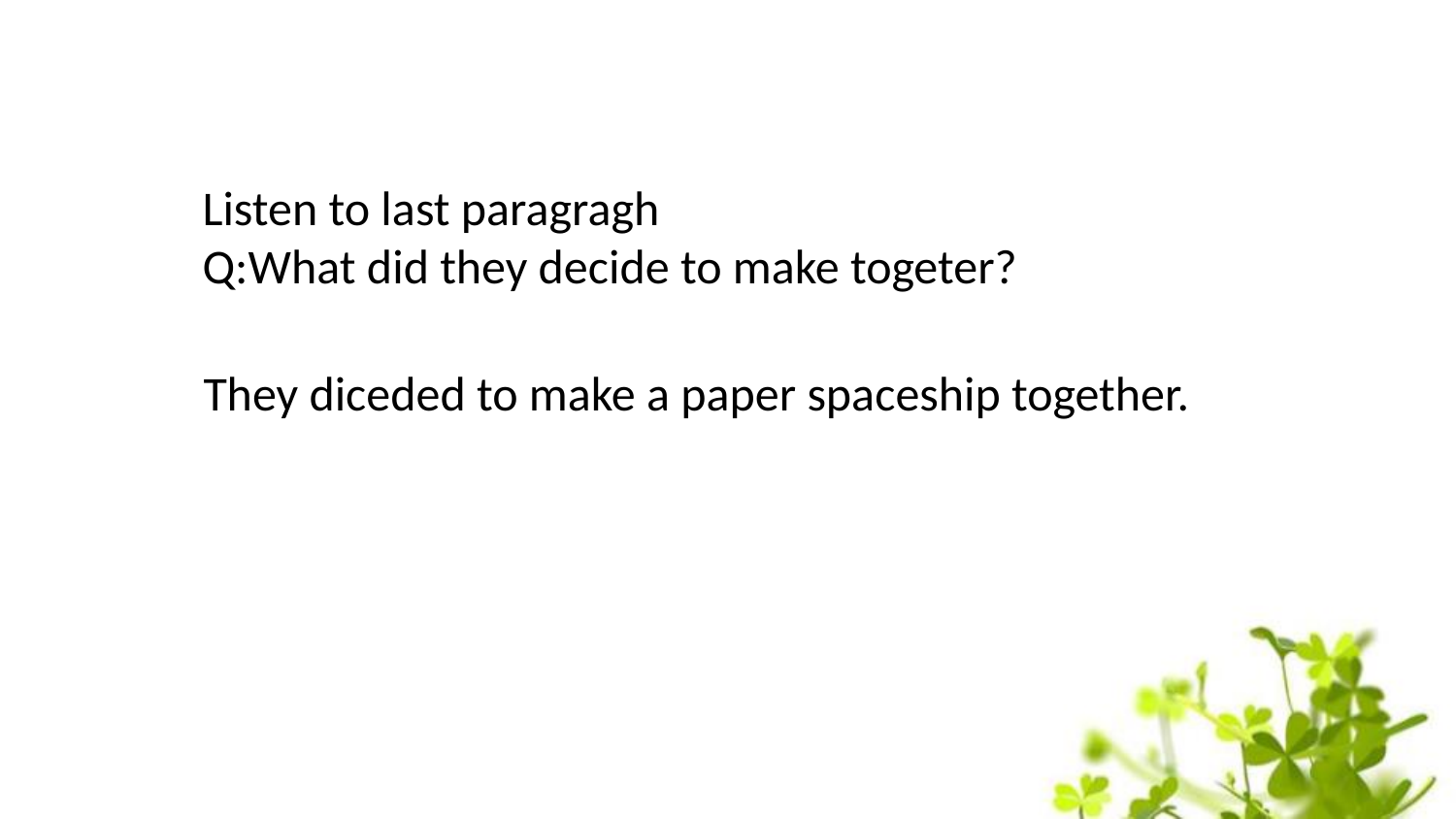

Listen to last paragragh
Q:What did they decide to make togeter?
They diceded to make a paper spaceship together.